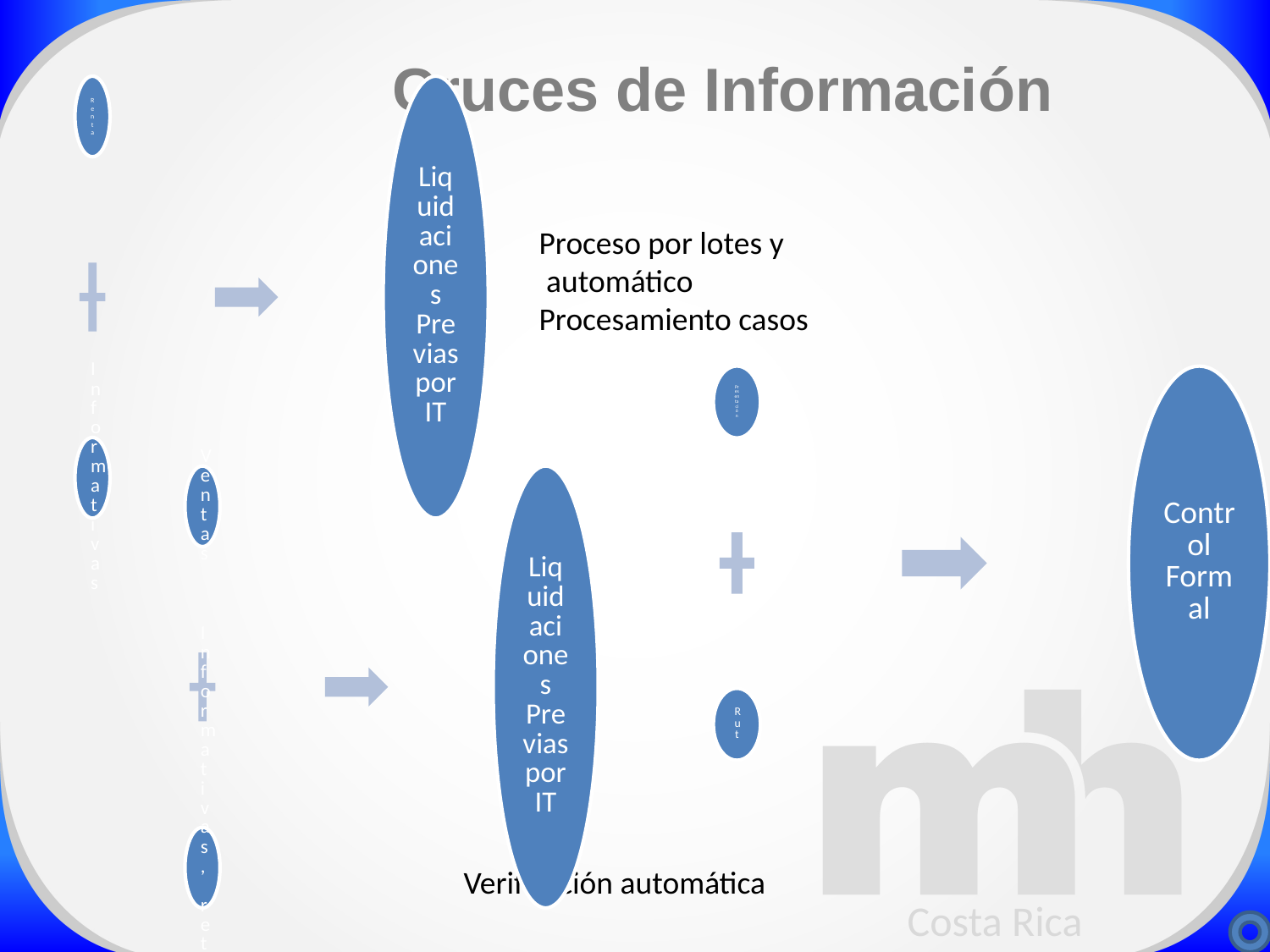

Cruces de Información
Renta
Informativas
Liquidaciones Previas por IT
Proceso por lotes y
 automático
Procesamiento casos
Presentación
Rut
Control Formal
Ventas
Liquidaciones Previas por IT
Verificación automática
Costa Rica